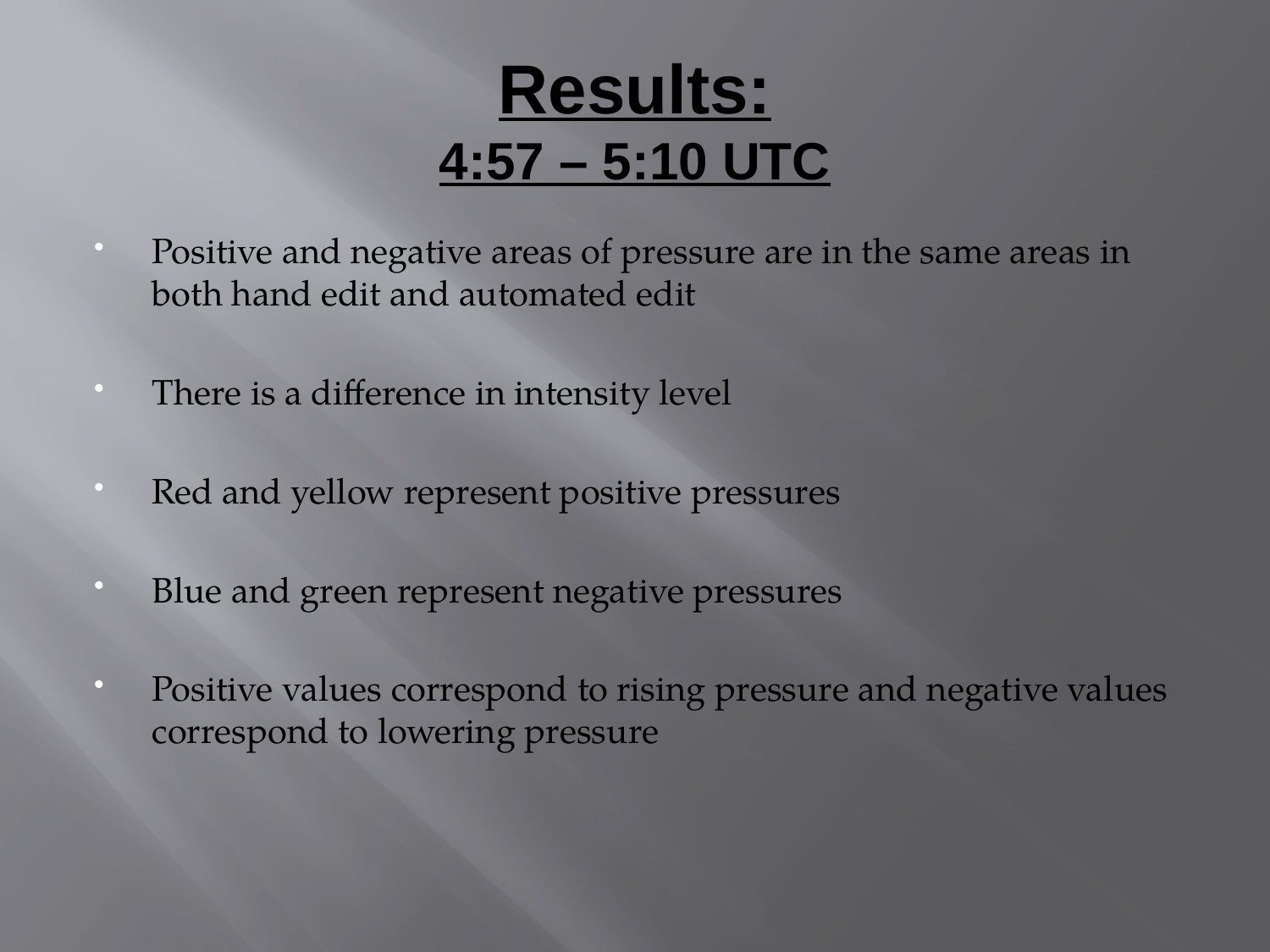

# Results: 4:57 – 5:10 UTC
Positive and negative areas of pressure are in the same areas in both hand edit and automated edit

There is a difference in intensity level

Red and yellow represent positive pressures

Blue and green represent negative pressures

Positive values correspond to rising pressure and negative values correspond to lowering pressure